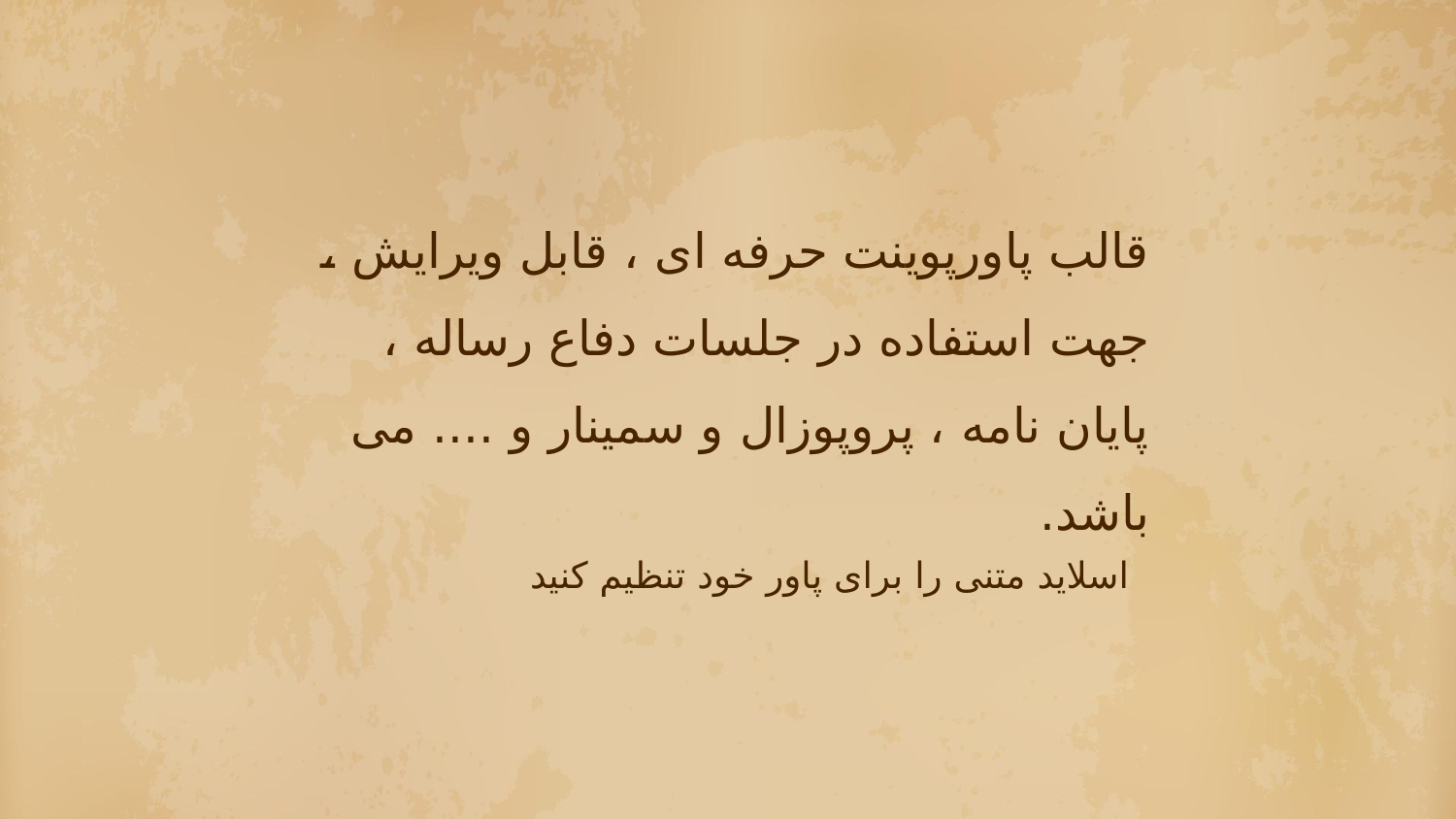

# قالب پاورپوينت حرفه ای ، قابل ویرایش ، جهت استفاده در جلسات دفاع رساله ، پایان نامه ، پروپوزال و سمینار و .... می باشد.
اسلاید متنی را برای پاور خود تنظیم کنید